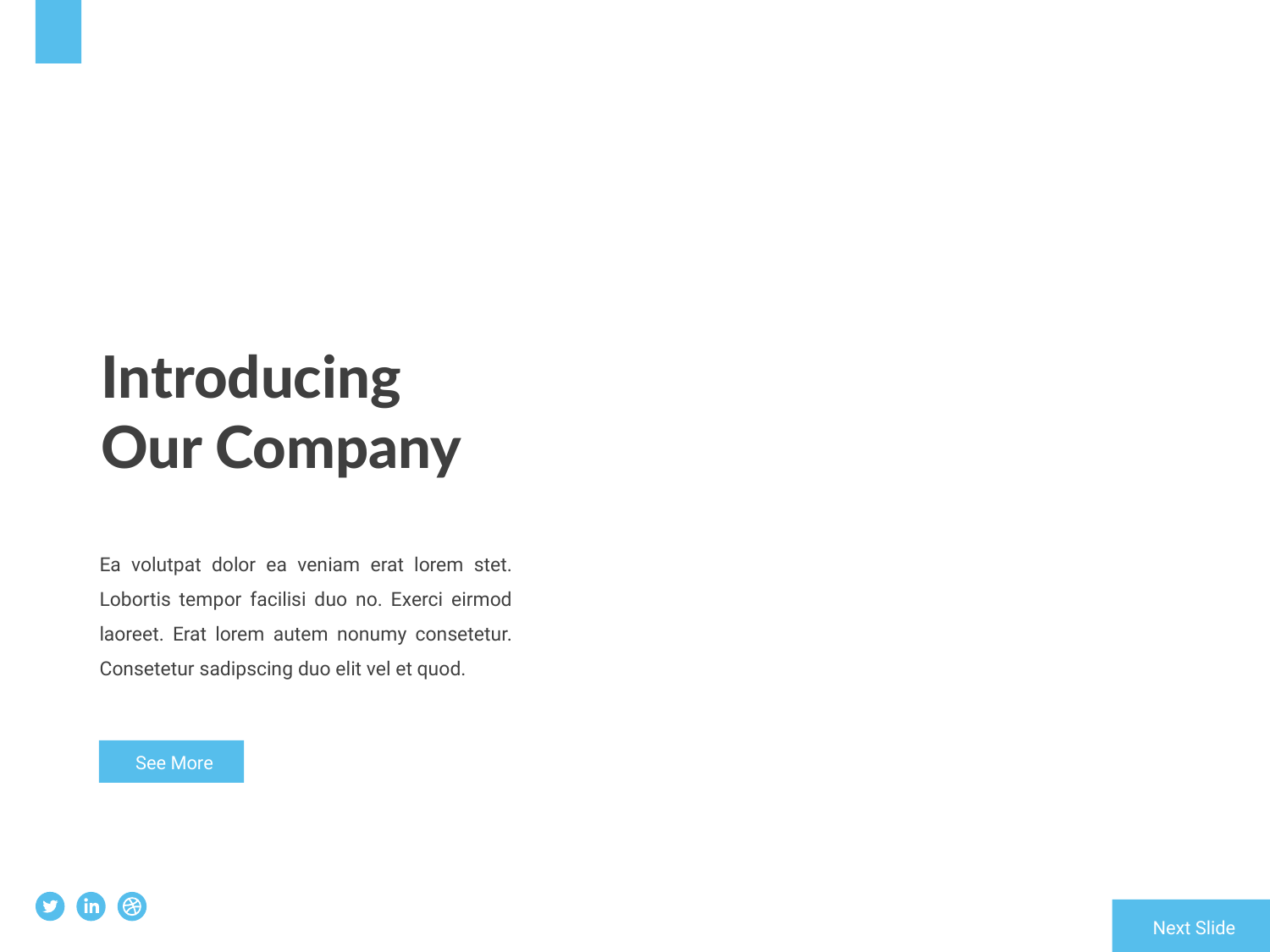

2
Introducing
Our Company
Ea volutpat dolor ea veniam erat lorem stet. Lobortis tempor facilisi duo no. Exerci eirmod laoreet. Erat lorem autem nonumy consetetur. Consetetur sadipscing duo elit vel et quod.

See More

Next Slide